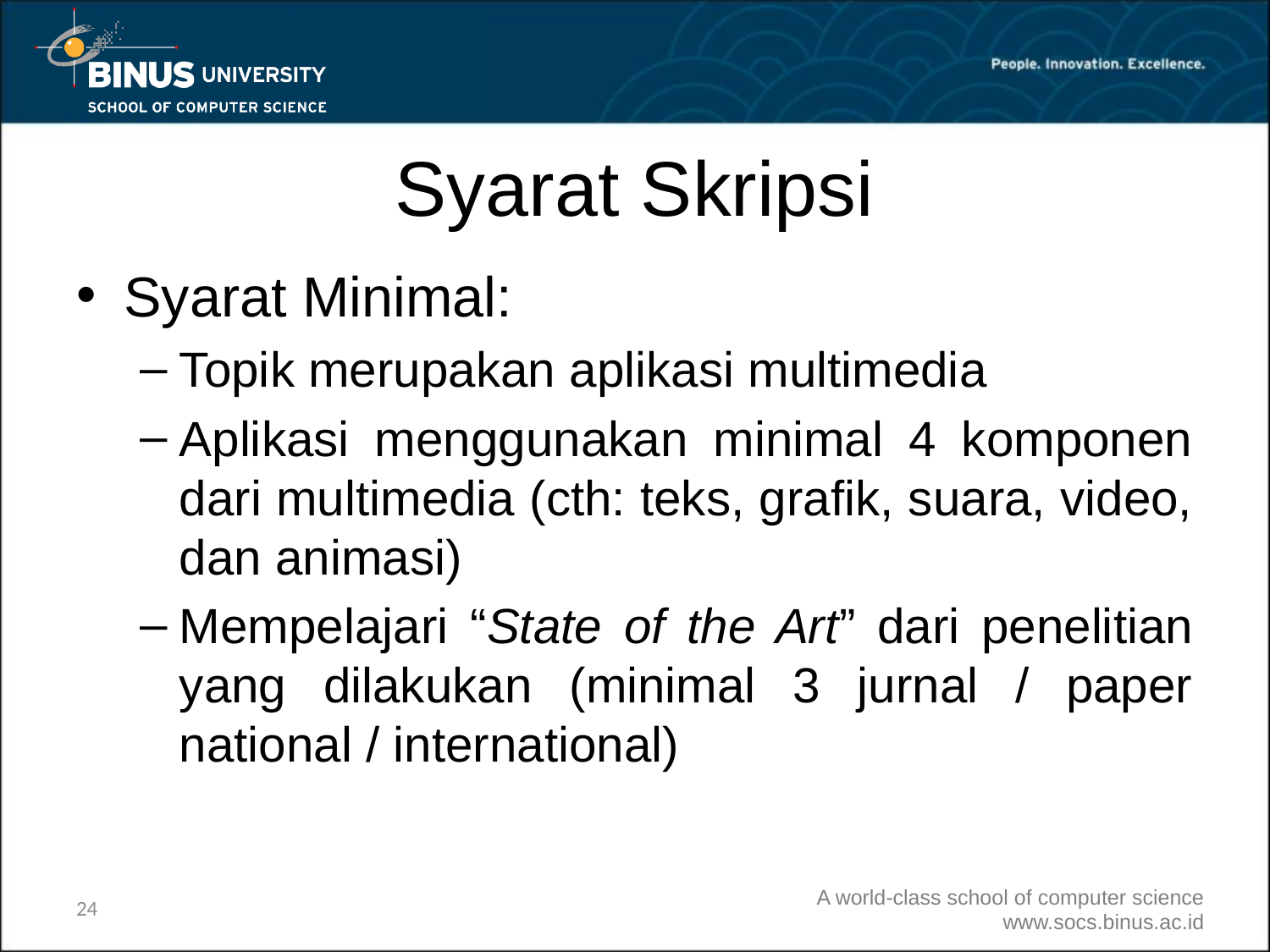

# Syarat Skripsi
Syarat Minimal:
Topik merupakan aplikasi multimedia
Aplikasi menggunakan minimal 4 komponen dari multimedia (cth: teks, grafik, suara, video, dan animasi)
Mempelajari “State of the Art” dari penelitian yang dilakukan (minimal 3 jurnal / paper national / international)
24